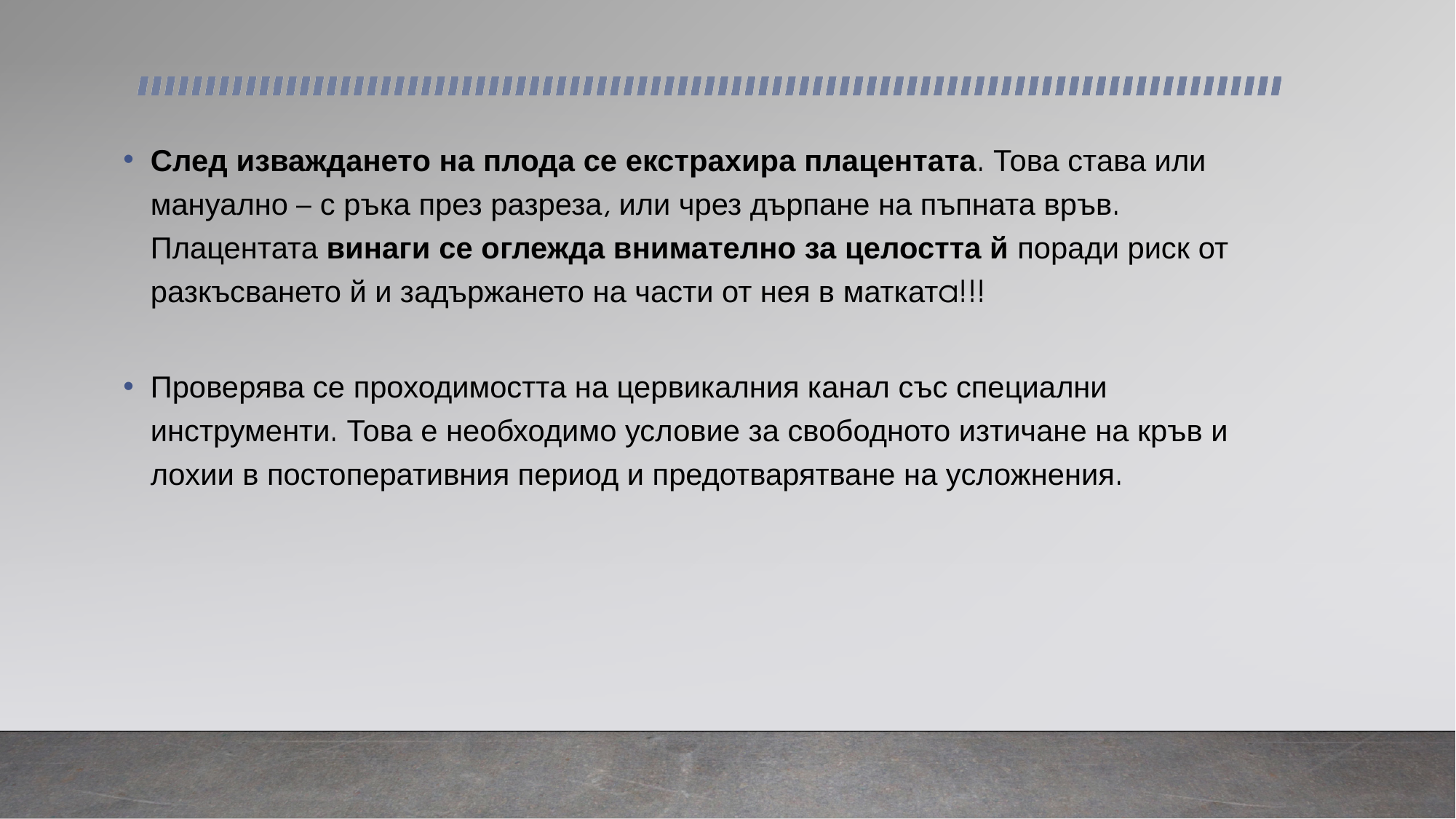

След изваждането на плода се екстрахира плацентата. Това става или мануално – с ръка през разреза, или чрез дърпане на пъпната връв. Плацентата винаги се оглежда внимателно за целостта й поради риск от разкъсването й и задържането на части от нея в маткатa!!!
Проверява се проходимостта на цервикалния канал със специални инструменти. Това е необходимо условие за свободното изтичане на кръв и лохии в постоперативния период и предотварятване на усложнения.